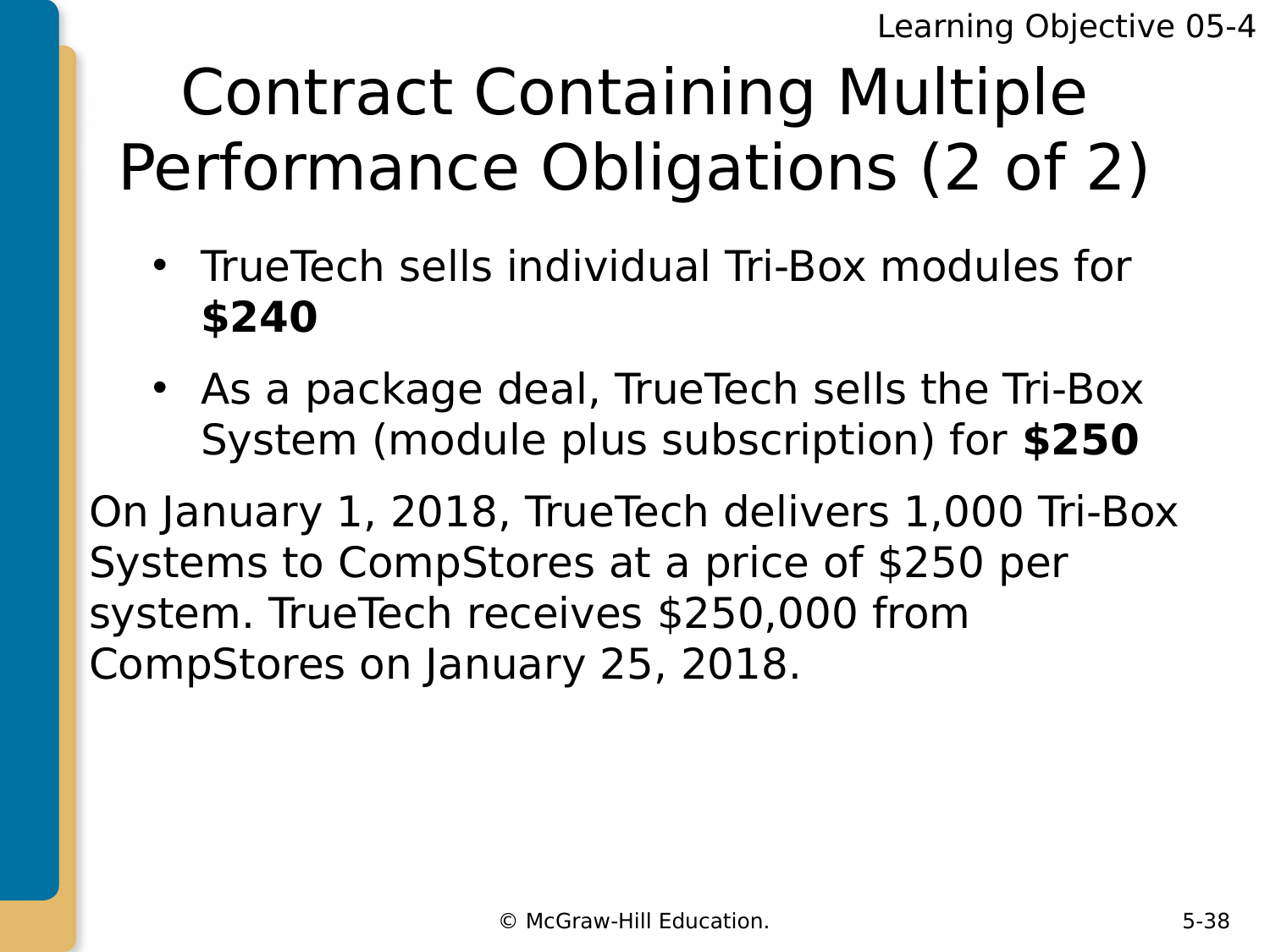

Learning Objective 05-4
# Contract Containing Multiple Performance Obligations (2 of 2)
TrueTech sells individual Tri-Box modules for $240
As a package deal, TrueTech sells the Tri-Box System (module plus subscription) for $250
On January 1, 2018, TrueTech delivers 1,000 Tri-Box Systems to CompStores at a price of $250 per system. TrueTech receives $250,000 from CompStores on January 25, 2018.